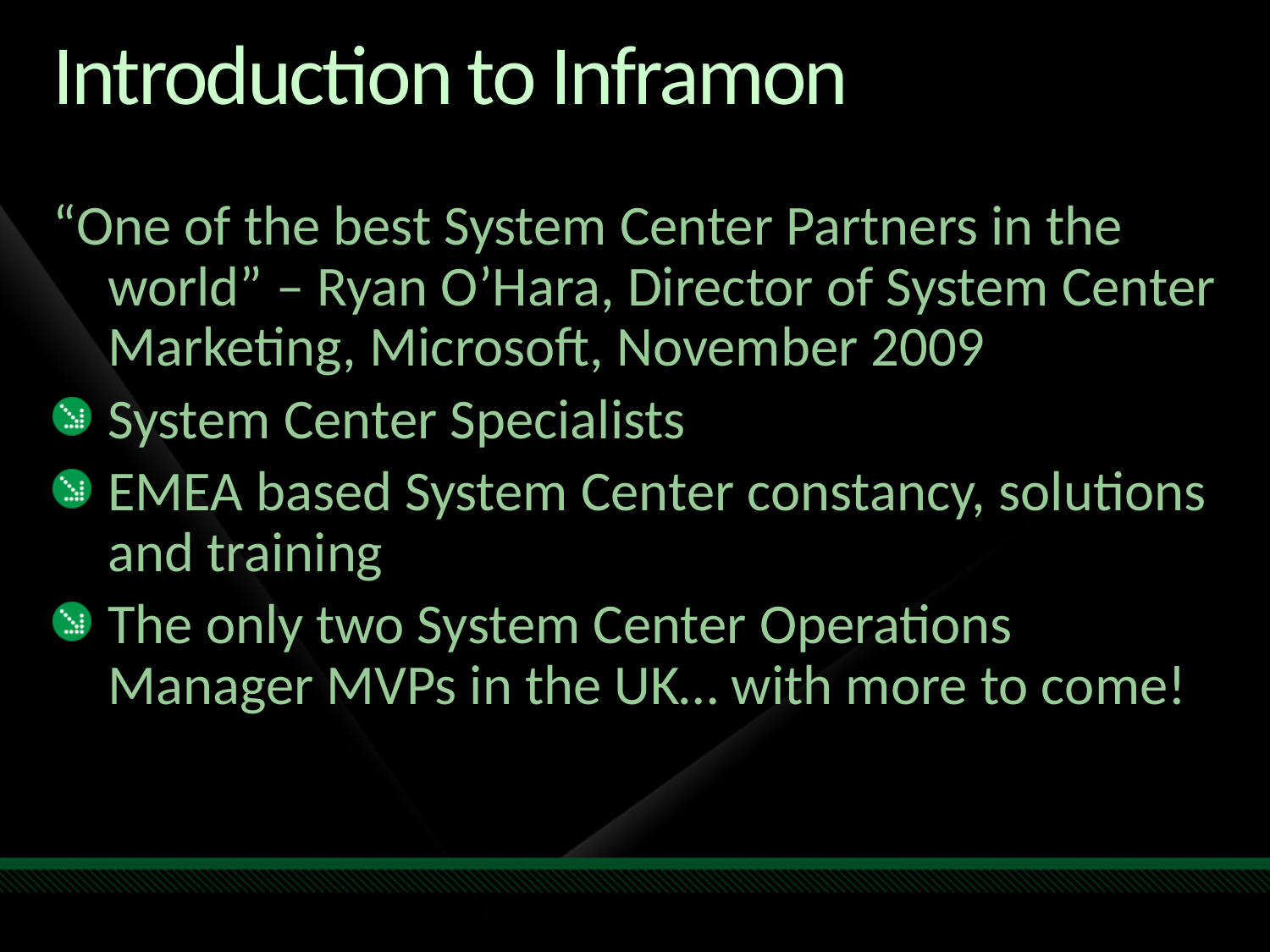

# Introduction to Inframon
“One of the best System Center Partners in the world” – Ryan O’Hara, Director of System Center Marketing, Microsoft, November 2009
System Center Specialists
EMEA based System Center constancy, solutions and training
The only two System Center Operations Manager MVPs in the UK… with more to come!